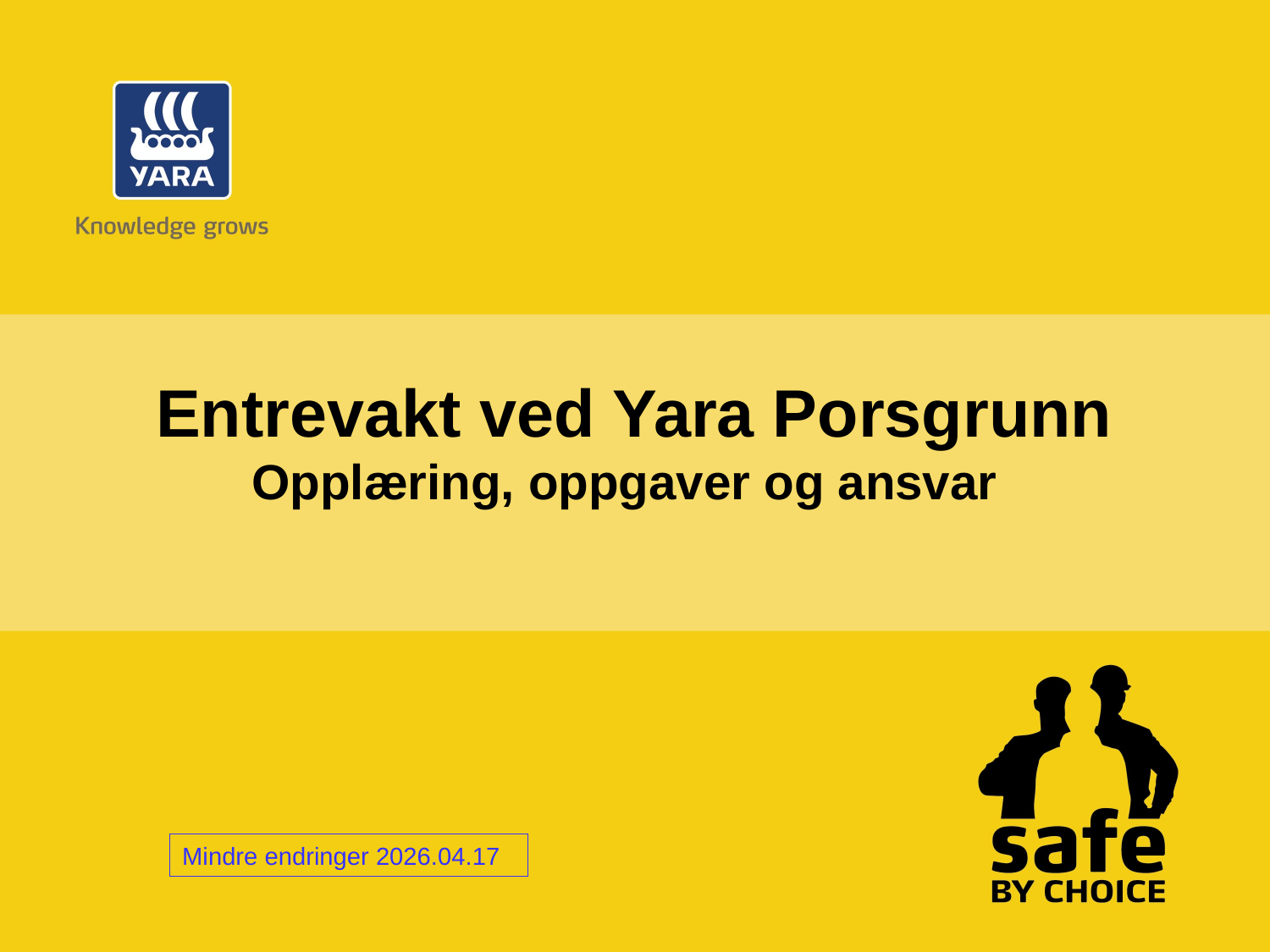

# Entrevakt ved Yara Porsgrunn Opplæring, oppgaver og ansvar
Mindre endringer 2026.04.17